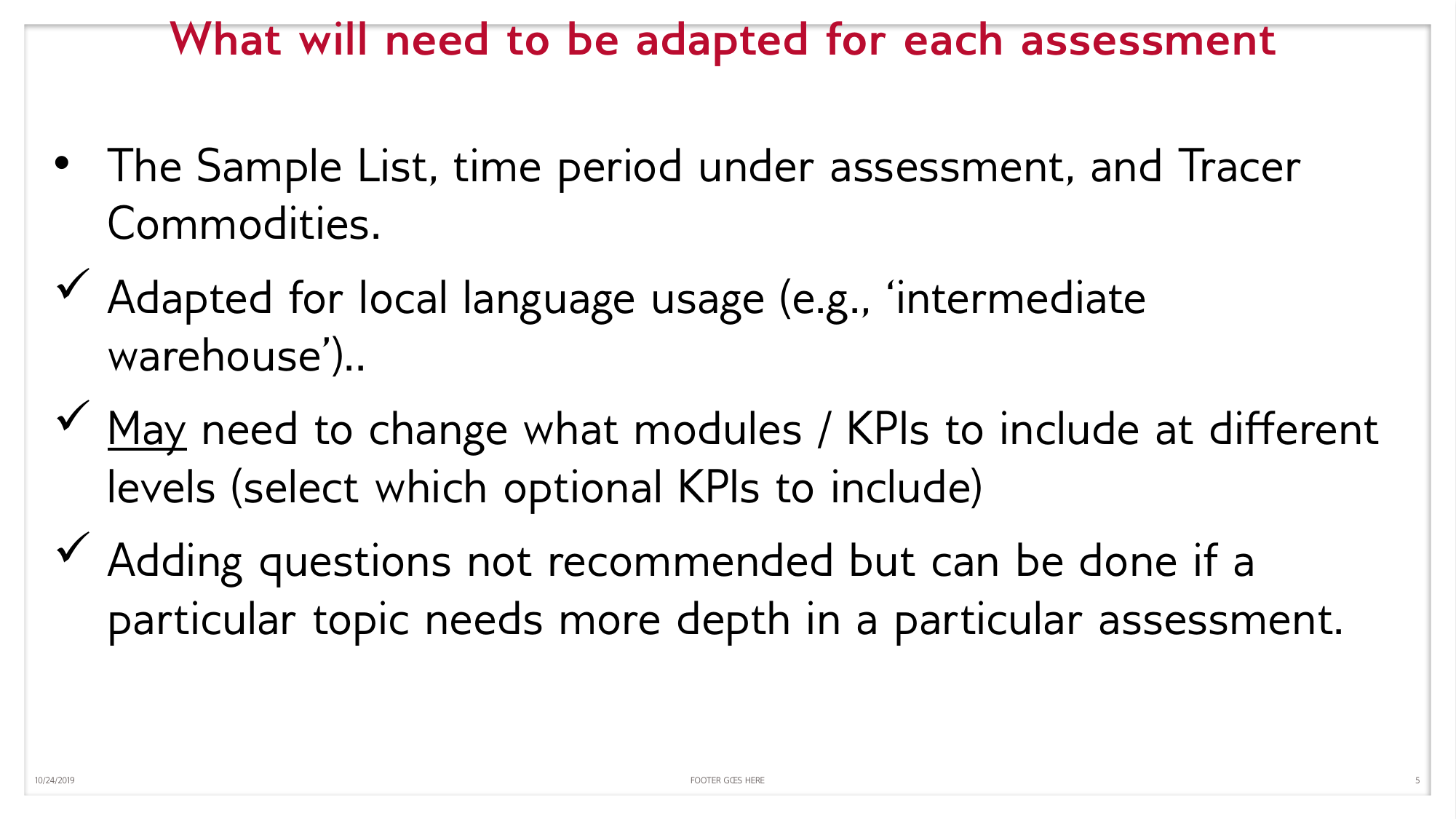

10/24/2019
FOOTER GOES HERE
5
# What will need to be adapted for each assessment
The Sample List, time period under assessment, and Tracer Commodities.
Adapted for local language usage (e.g., ‘intermediate warehouse’)..
May need to change what modules / KPIs to include at different levels (select which optional KPIs to include)
Adding questions not recommended but can be done if a particular topic needs more depth in a particular assessment.